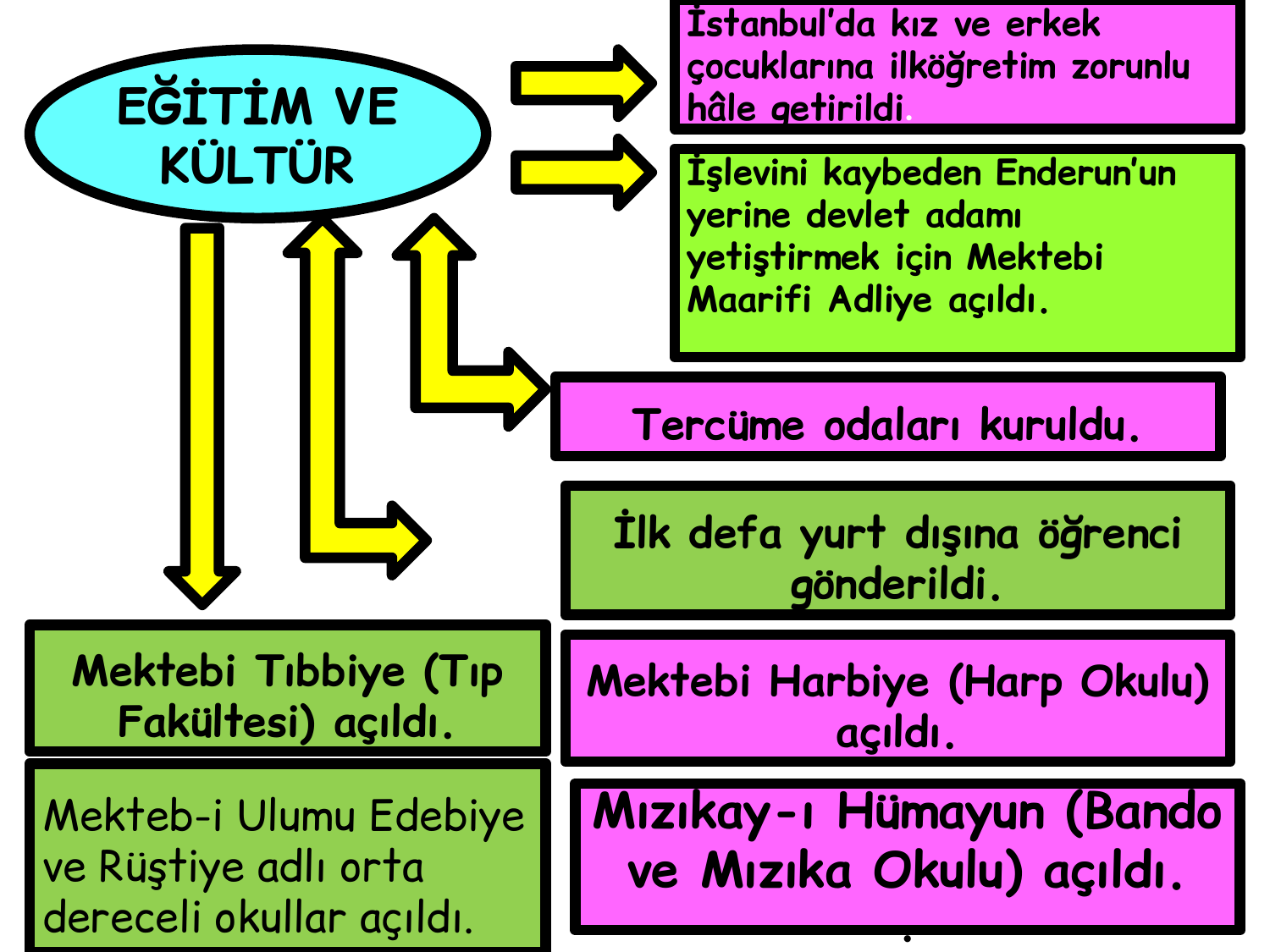

İstanbul’da kız ve erkek çocuklarına ilköğretim zorunlu hâle getirildi.

EĞİTİM VE KÜLTÜR

İşlevini kaybeden Enderun’un yerine devlet adamı yetiştirmek için Mektebi Maarifi Adliye açıldı.

Tercüme odaları kuruldu.

İlk defa yurt dışına öğrenci gönderildi.

Mektebi Tıbbiye (Tıp Fakültesi) açıldı.

Mektebi Harbiye (Harp Okulu) açıldı.

Mekteb-i Ulumu Edebiye ve Rüştiye adlı orta dereceli okullar açıldı.
.

Mızıkay-ı Hümayun (Bando ve Mızıka Okulu) açıldı.
.